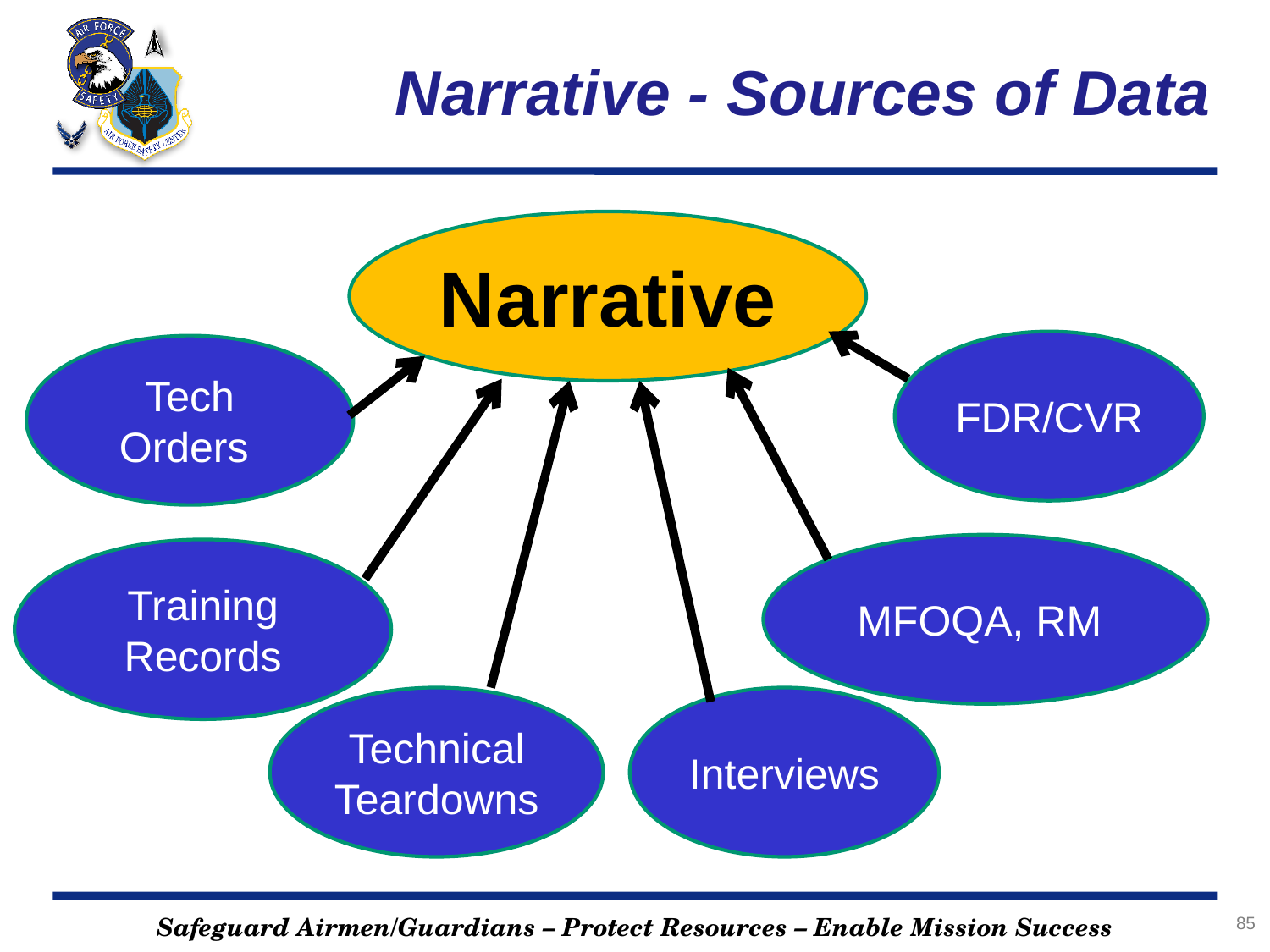

# Narrative - Sources of Data
Narrative
FDR/CVR
Tech Orders
MFOQA, RM
Training Records
Technical Teardowns
Interviews
85